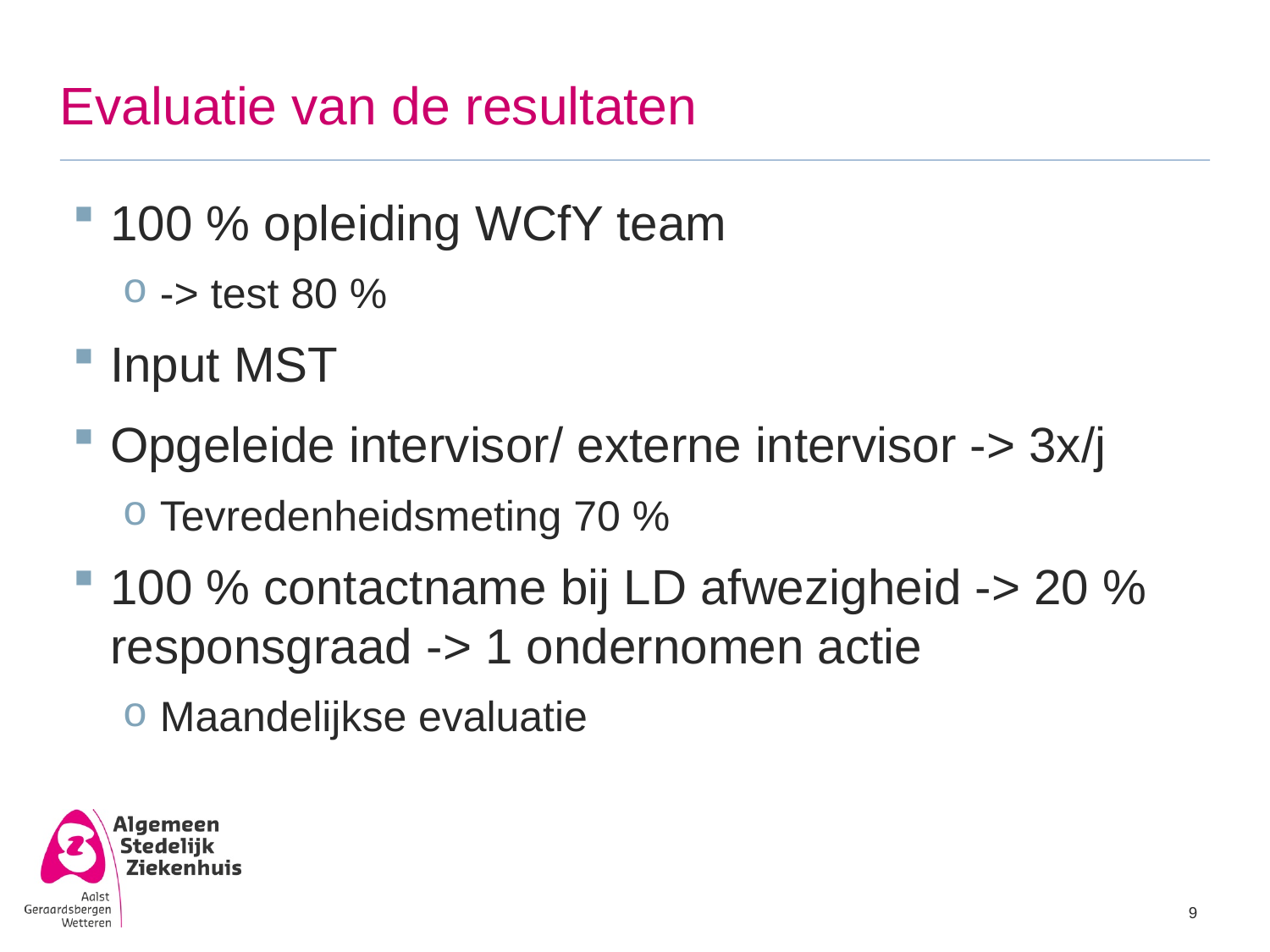

# Evaluatie van de resultaten
100 % opleiding WCfY team
-> test 80 %
Input MST
Opgeleide intervisor/ externe intervisor -> 3x/j
Tevredenheidsmeting 70 %
100 % contactname bij LD afwezigheid -> 20 % responsgraad -> 1 ondernomen actie
Maandelijkse evaluatie

9